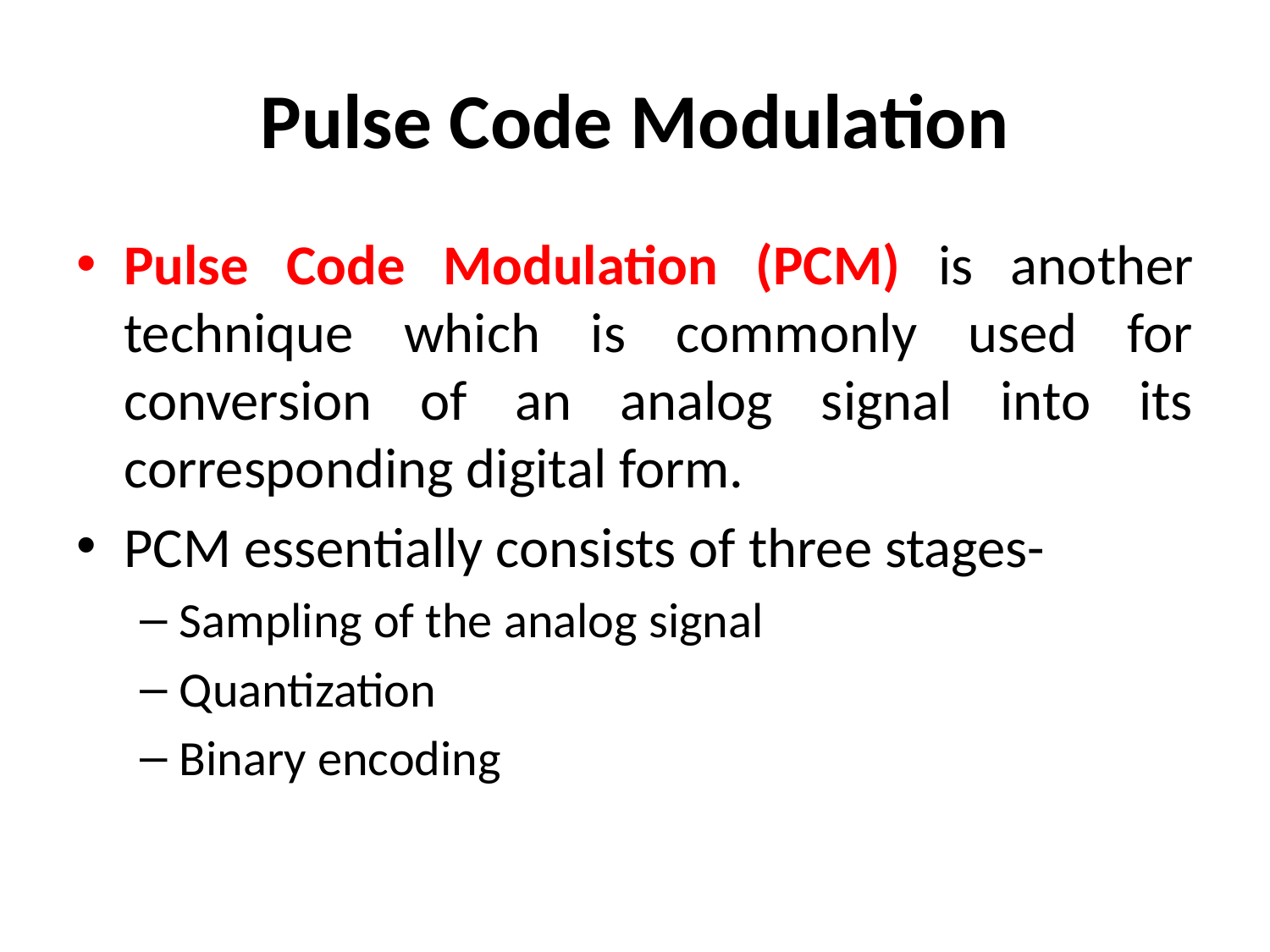

# Pulse Code Modulation
Pulse Code Modulation (PCM) is another technique which is commonly used for conversion of an analog signal into its corresponding digital form.
PCM essentially consists of three stages-
Sampling of the analog signal
Quantization
Binary encoding